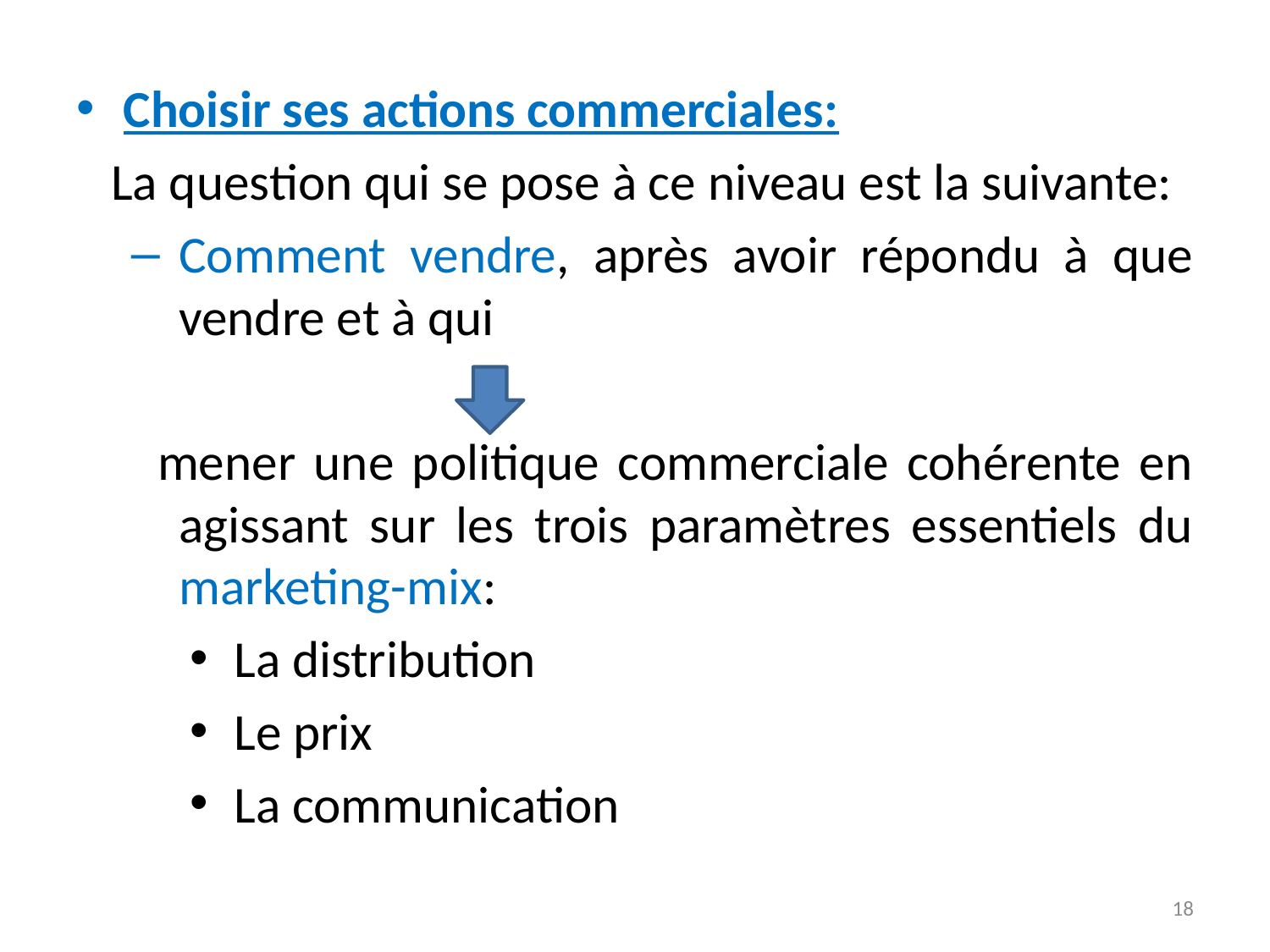

Choisir ses actions commerciales:
   La question qui se pose à ce niveau est la suivante:
Comment vendre, après avoir répondu à que vendre et à qui

 mener une politique commerciale cohérente en agissant sur les trois paramètres essentiels du marketing-mix:
La distribution
Le prix
La communication

18